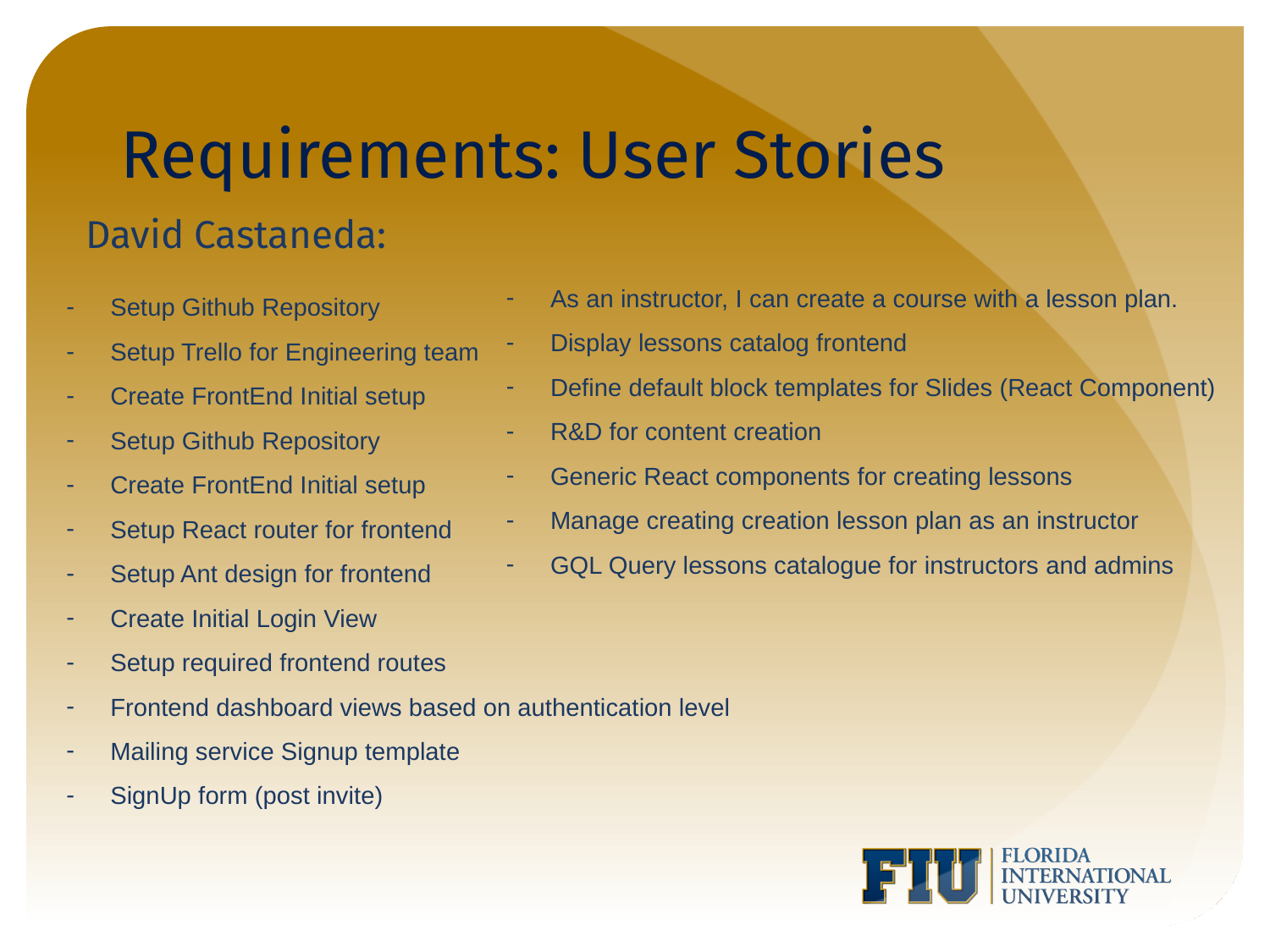

# Requirements: User Stories
David Castaneda:
Setup Github Repository
Setup Trello for Engineering team
Create FrontEnd Initial setup
Setup Github Repository
Create FrontEnd Initial setup
Setup React router for frontend
Setup Ant design for frontend
Create Initial Login View
Setup required frontend routes
Frontend dashboard views based on authentication level
Mailing service Signup template
SignUp form (post invite)

As an instructor, I can create a course with a lesson plan.
Display lessons catalog frontend
Define default block templates for Slides (React Component)
R&D for content creation
Generic React components for creating lessons
Manage creating creation lesson plan as an instructor
GQL Query lessons catalogue for instructors and admins